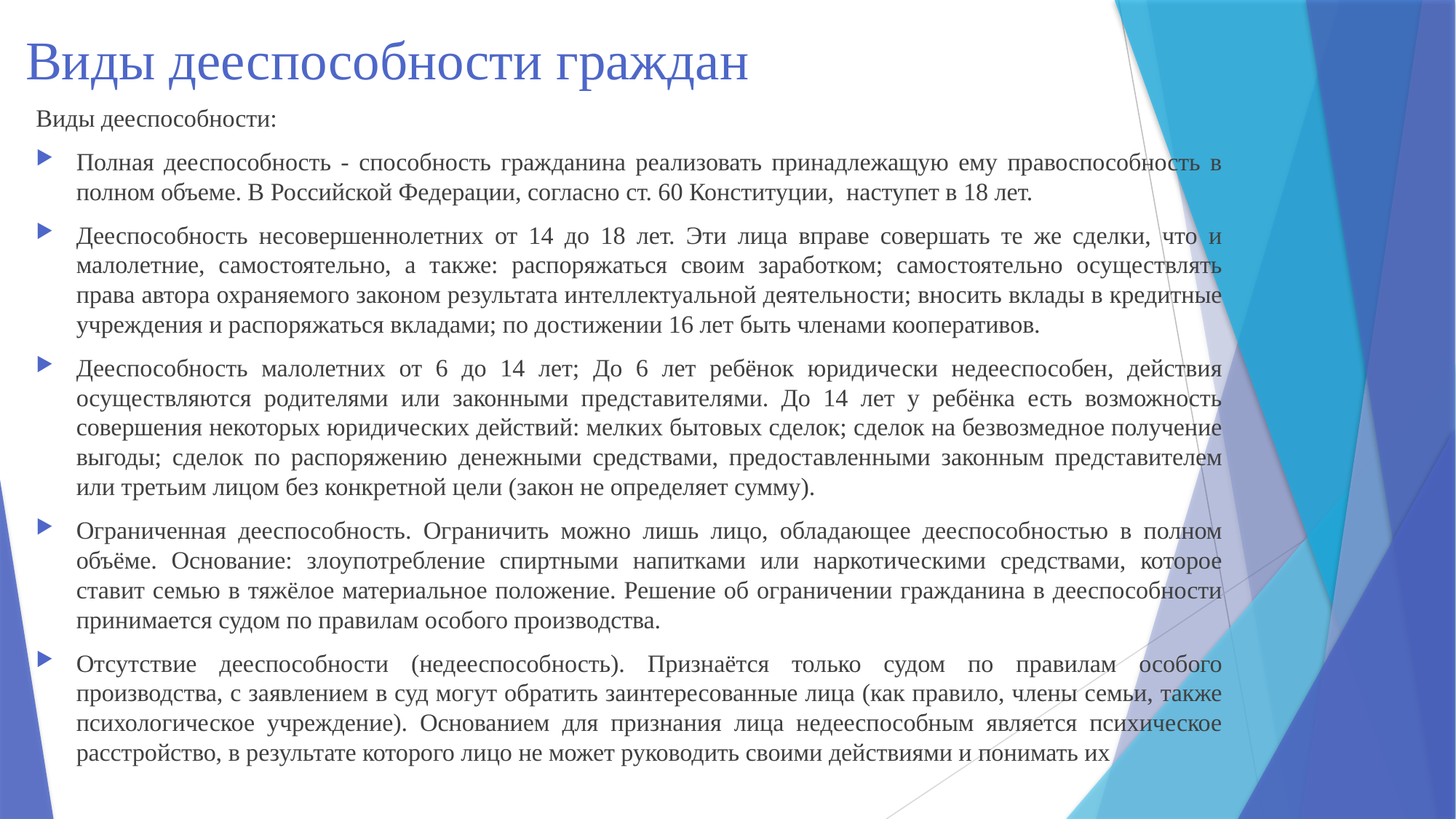

# Виды дееспособности граждан
Виды дееспособности:
Полная дееспособность - способность гражданина реализовать принадлежащую ему правоспособность в полном объеме. В Российской Федерации, cогласно ст. 60 Конституции,  наступет в 18 лет.
Дееспособность несовершеннолетних от 14 до 18 лет. Эти лица вправе совершать те же сделки, что и малолетние, самостоятельно, а также: распоряжаться своим заработком; самостоятельно осуществлять права автора охраняемого законом результата интеллектуальной деятельности; вносить вклады в кредитные учреждения и распоряжаться вкладами; по достижении 16 лет быть членами кооперативов.
Дееспособность малолетних от 6 до 14 лет; До 6 лет ребёнок юридически недееспособен, действия осуществляются родителями или законными представителями. До 14 лет у ребёнка есть возможность совершения некоторых юридических действий: мелких бытовых сделок; сделок на безвозмедное получение выгоды; сделок по распоряжению денежными средствами, предоставленными законным представителем или третьим лицом без конкретной цели (закон не определяет сумму).
Ограниченная дееспособность. Ограничить можно лишь лицо, обладающее дееспособностью в полном объёме. Основание: злоупотребление спиртными напитками или наркотическими средствами, которое ставит семью в тяжёлое материальное положение. Решение об ограничении гражданина в дееспособности принимается судом по правилам особого производства.
Отсутствие дееспособности (недееспособность). Признаётся только судом по правилам особого производства, с заявлением в суд могут обратить заинтересованные лица (как правило, члены семьи, также психологическое учреждение). Основанием для признания лица недееспособным является психическое расстройство, в результате которого лицо не может руководить своими действиями и понимать их